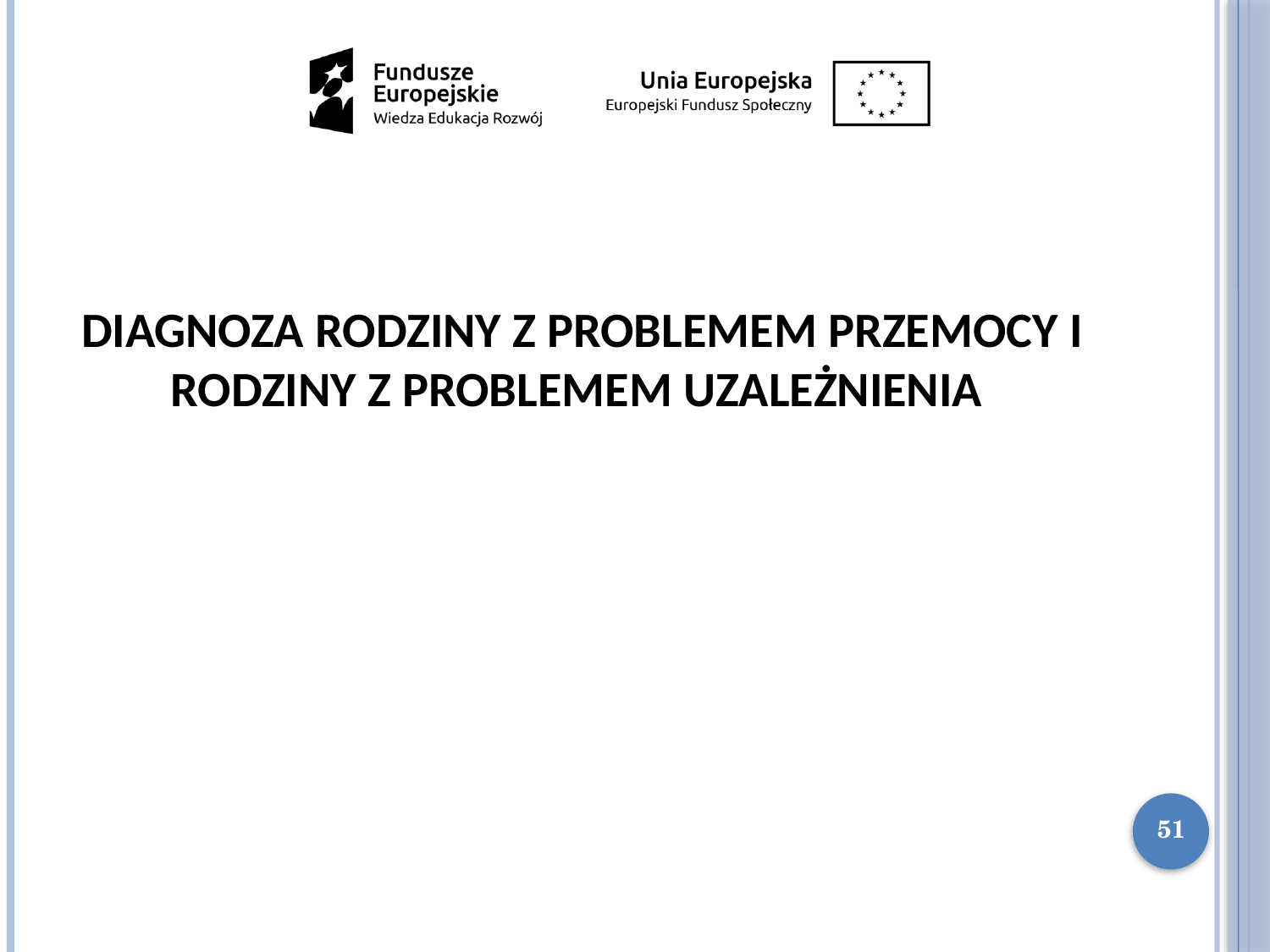

DIAGNOZA RODZINY Z PROBLEMEM PRZEMOCY I RODZINY Z PROBLEMEM UZALEŻNIENIA
51